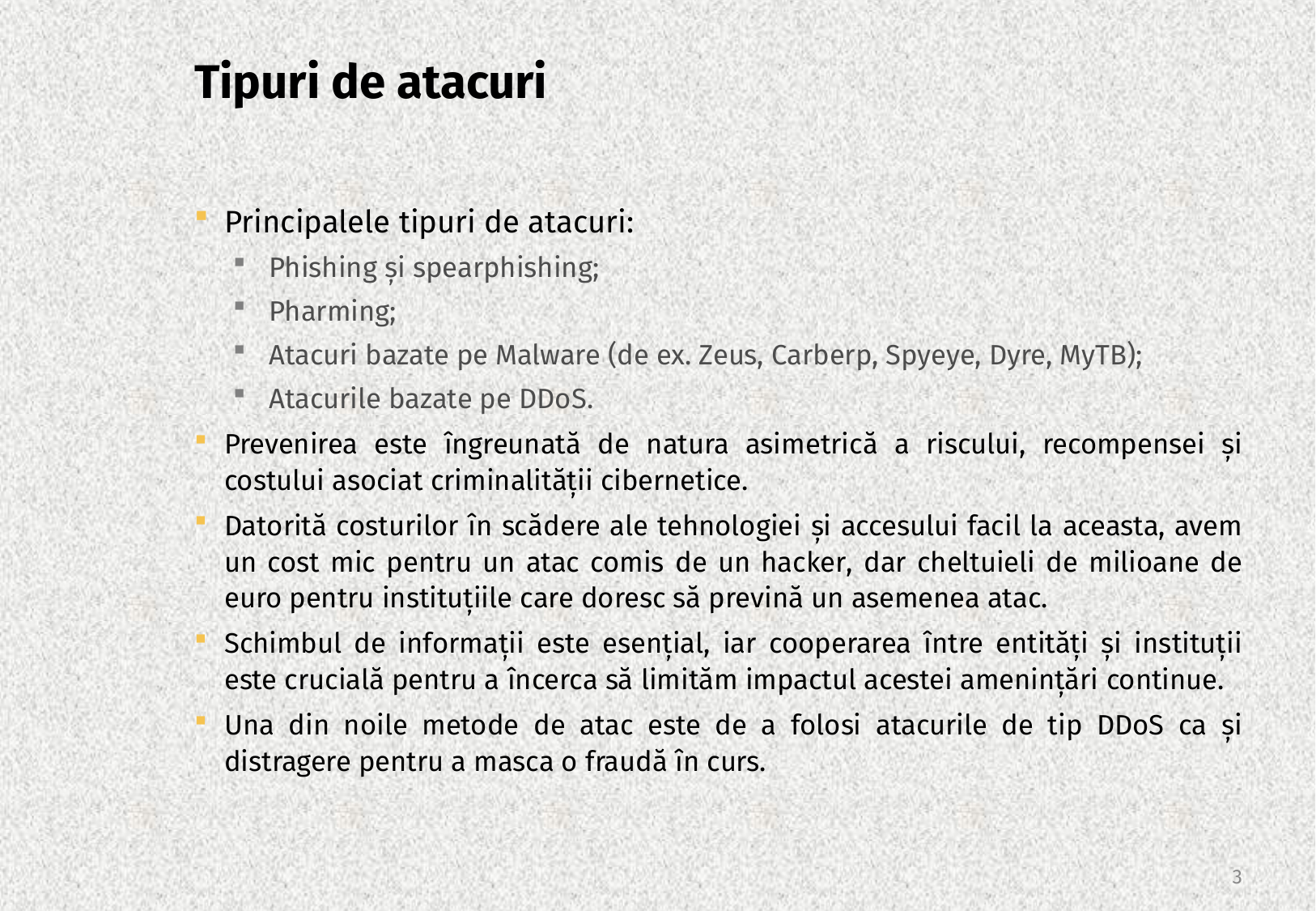

# Tipuri de atacuri
Principalele tipuri de atacuri:
Phishing și spearphishing;
Pharming;
Atacuri bazate pe Malware (de ex. Zeus, Carberp, Spyeye, Dyre, MyTB);
Atacurile bazate pe DDoS.
Prevenirea este îngreunată de natura asimetrică a riscului, recompensei și costului asociat criminalității cibernetice.
Datorită costurilor în scădere ale tehnologiei și accesului facil la aceasta, avem un cost mic pentru un atac comis de un hacker, dar cheltuieli de milioane de euro pentru instituțiile care doresc să prevină un asemenea atac.
Schimbul de informații este esențial, iar cooperarea între entități și instituții este crucială pentru a încerca să limităm impactul acestei amenințări continue.
Una din noile metode de atac este de a folosi atacurile de tip DDoS ca și distragere pentru a masca o fraudă în curs.
3